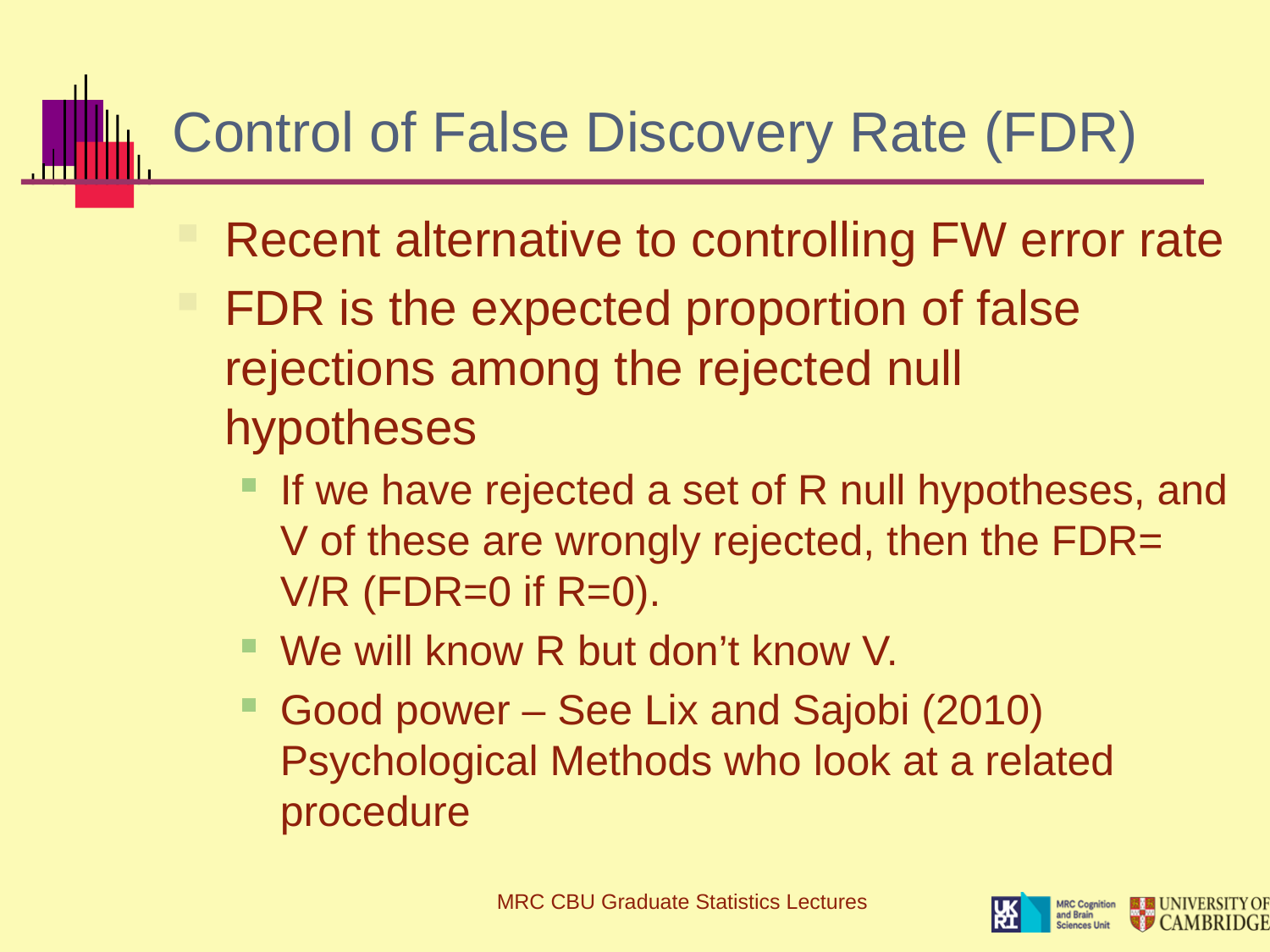

# Control of False Discovery Rate (FDR)
Recent alternative to controlling FW error rate
FDR is the expected proportion of false rejections among the rejected null hypotheses
If we have rejected a set of R null hypotheses, and V of these are wrongly rejected, then the FDR= V/R (FDR=0 if R=0).
We will know R but don’t know V.
Good power – See Lix and Sajobi (2010) Psychological Methods who look at a related procedure

MRC CBU Graduate Statistics Lectures